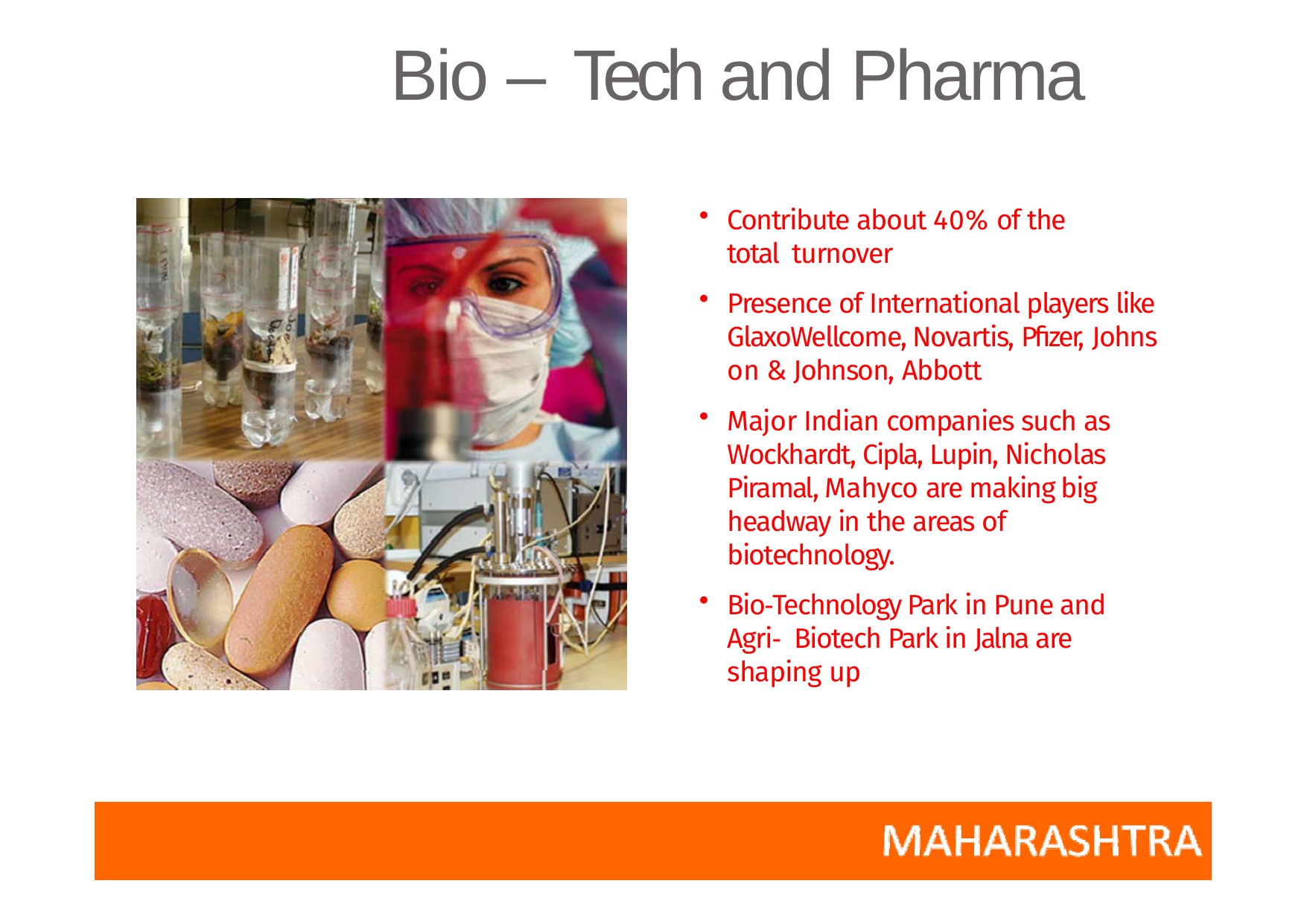

# Bio – Tech and Pharma

Contribute about 40% of the total  turnover
Presence of International players like  GlaxoWellcome, Novartis, Pfizer, Johns  on & Johnson, Abbott
Major Indian companies such as  Wockhardt, Cipla, Lupin, Nicholas  Piramal, Mahyco are making big  headway in the areas of biotechnology.
Bio‐Technology Park in Pune and Agri‐  Biotech Park in Jalna are shaping up

Dainik Bhaskar Group